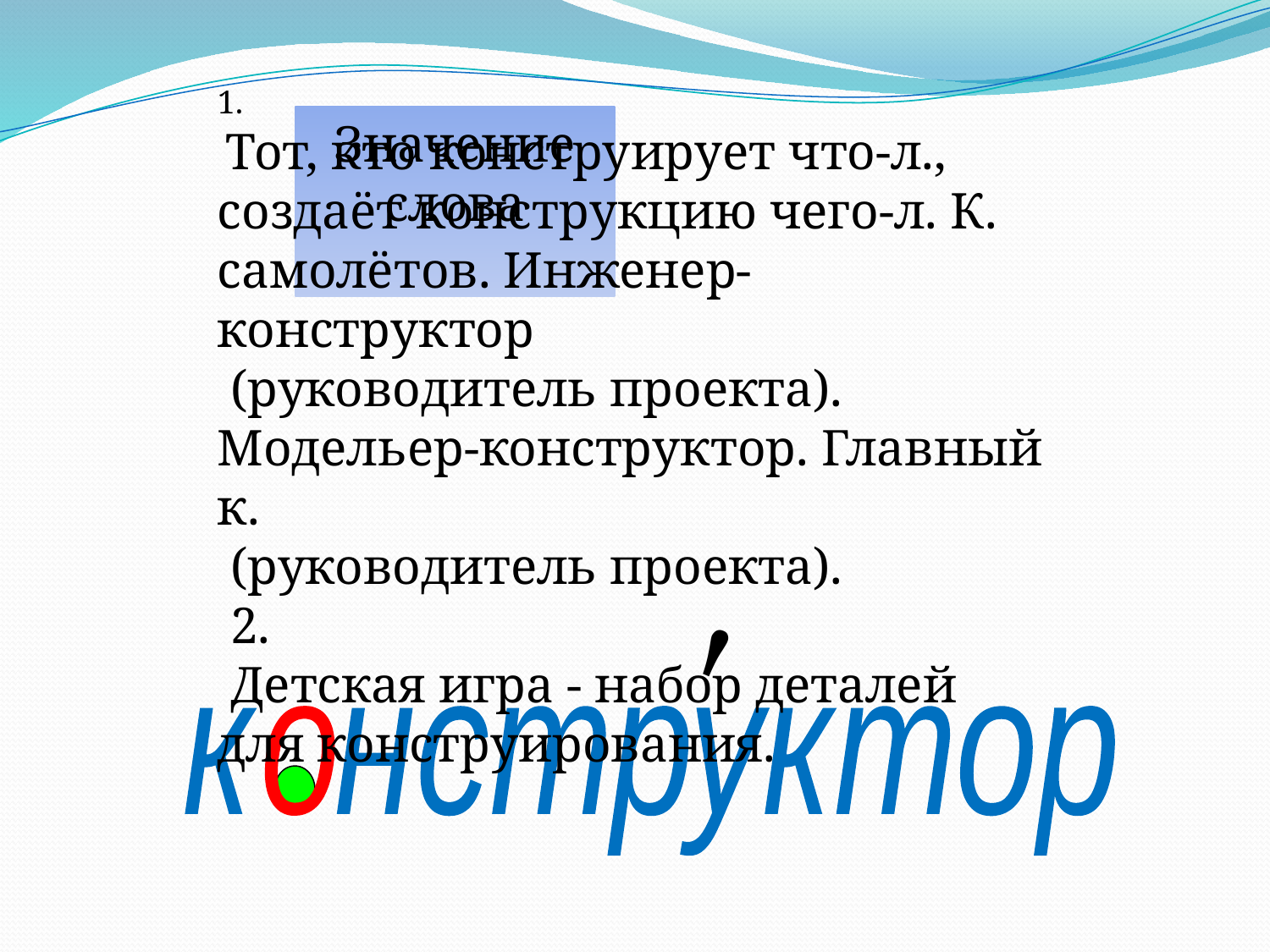

1.
 Тот, кто конструирует что-л., создаёт конструкцию чего-л. К. самолётов. Инженер-конструктор
 (руководитель проекта). Модельер-конструктор. Главный к.
 (руководитель проекта).
 2.
 Детская игра - набор деталей для конструирования.
Значение слова

′
к  нструктор
о